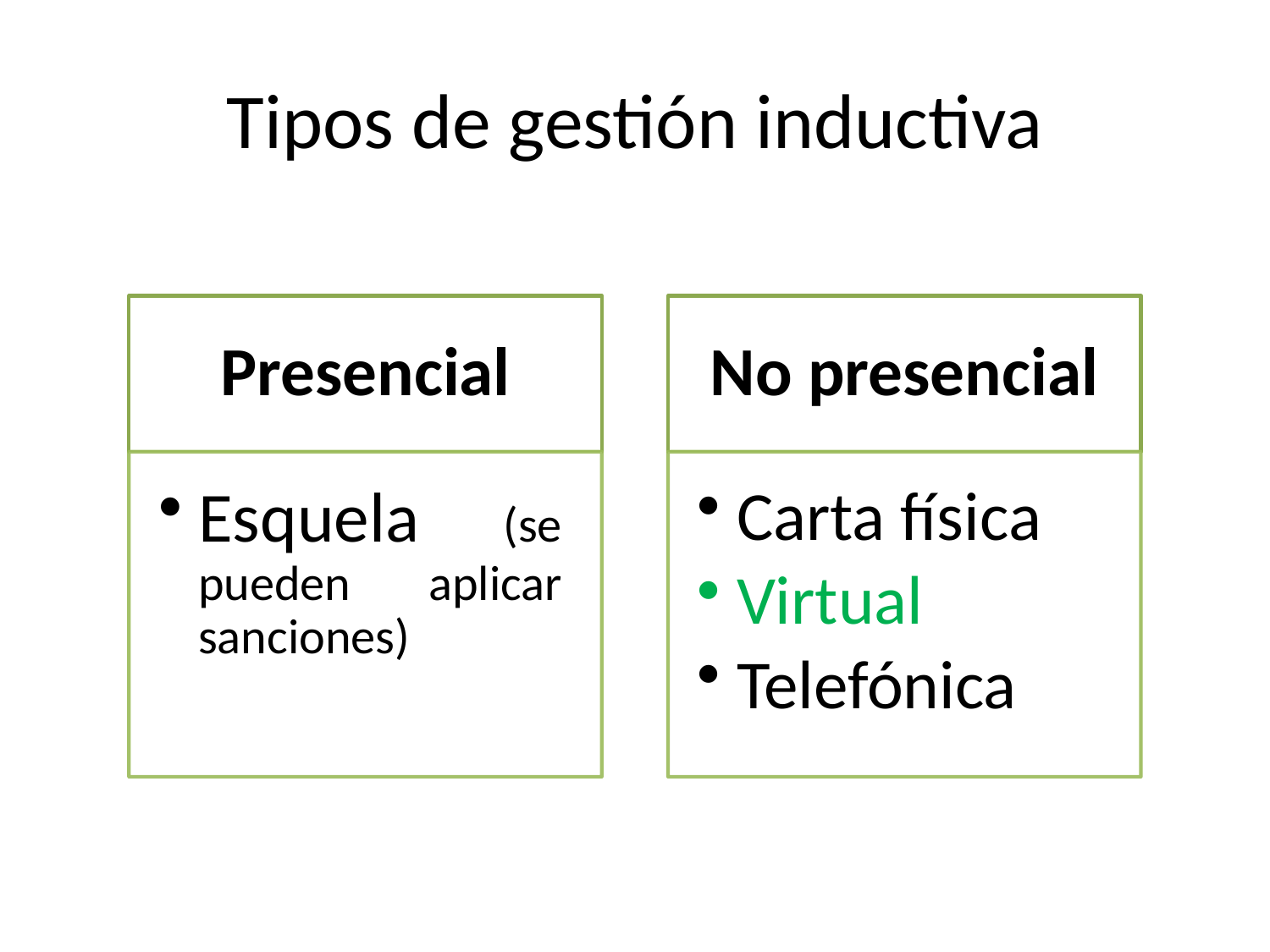

# Tipos de gestión inductiva
Presencial
Esquela (se pueden aplicar sanciones)
No presencial
Carta física
Virtual
Telefónica